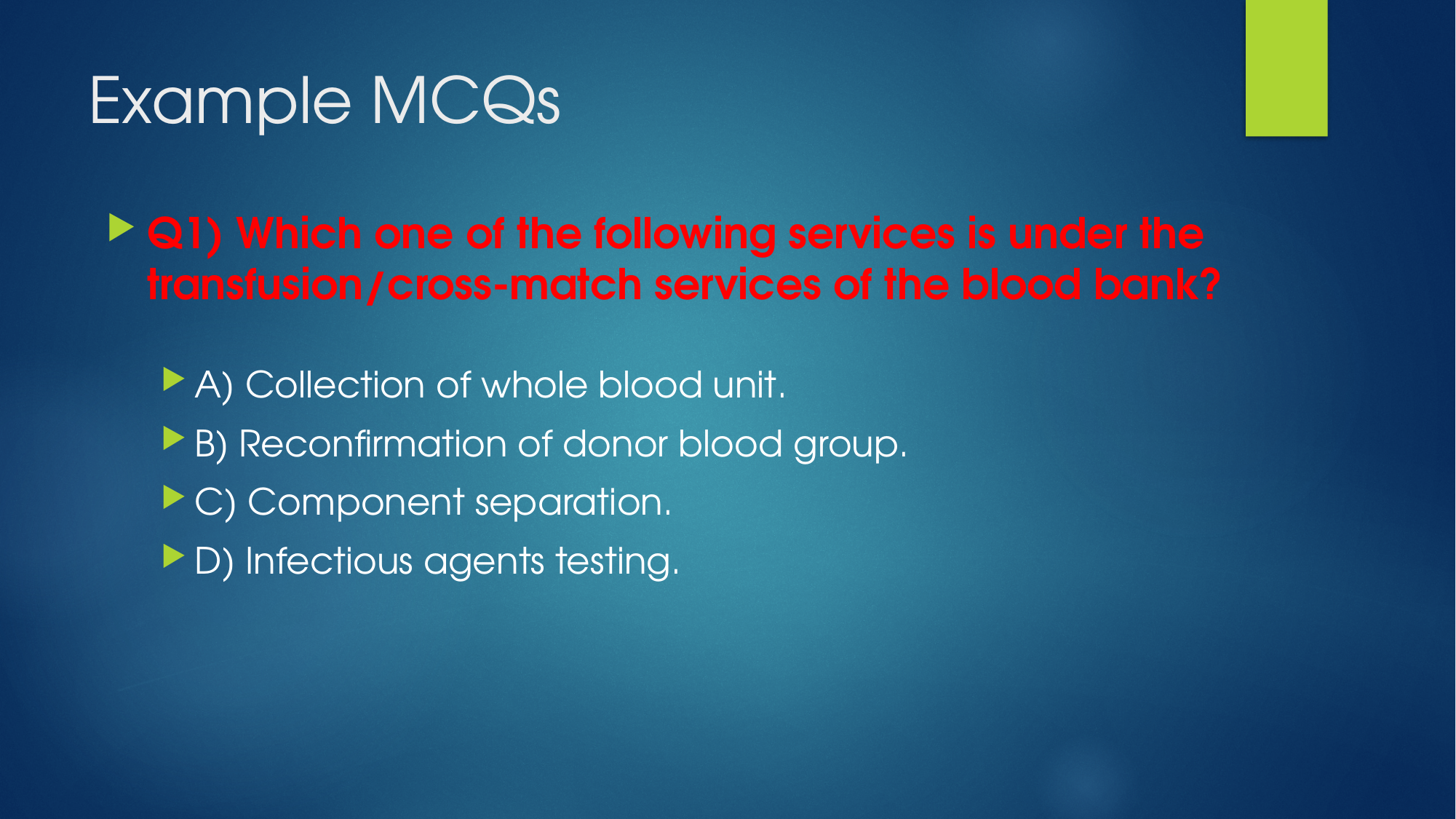

# Example MCQs
Q1) Which one of the following services is under the transfusion/cross-match services of the blood bank?

A) Collection of whole blood unit.
B) Reconfirmation of donor blood group.
C) Component separation.
D) Infectious agents testing.